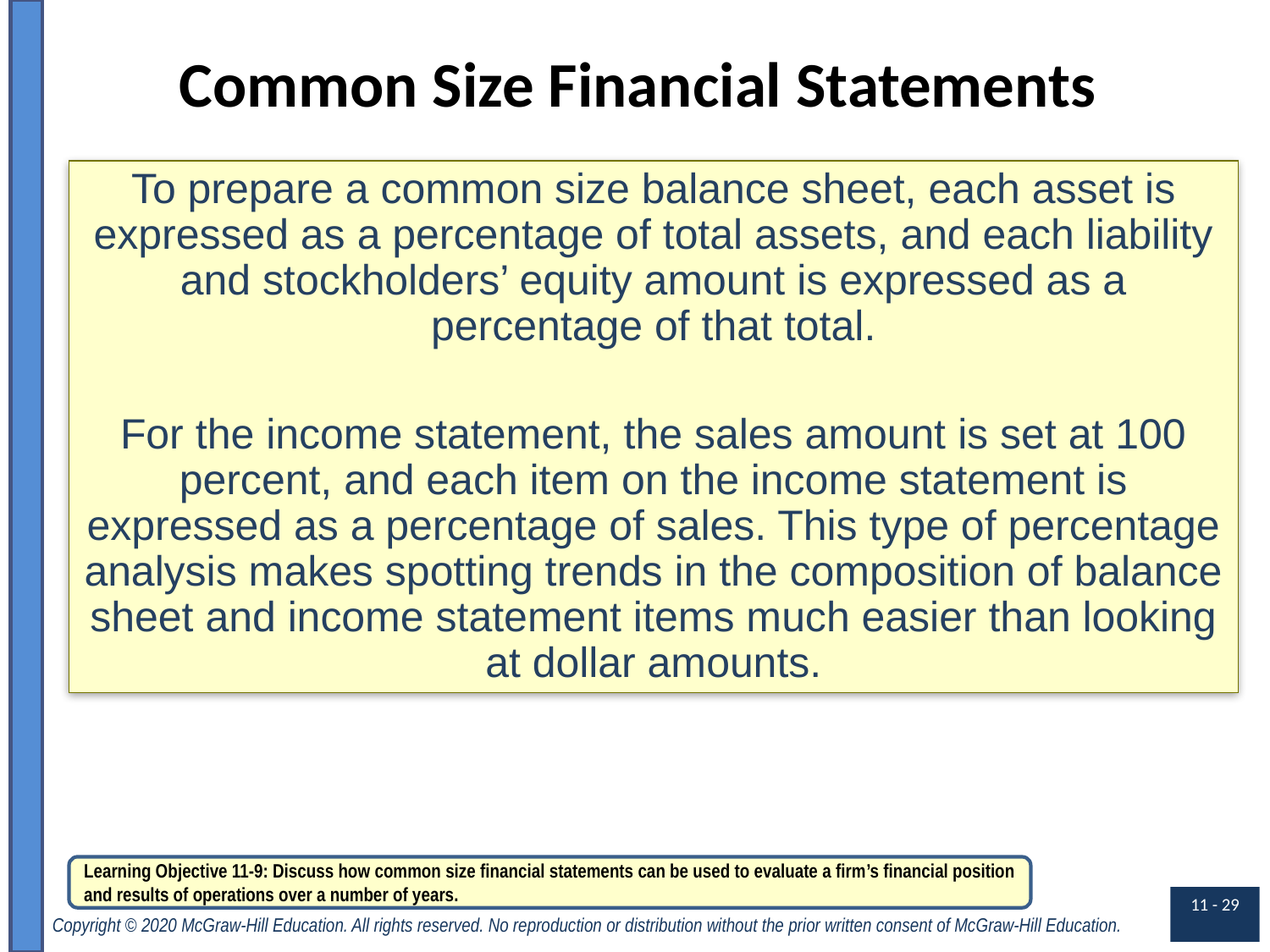

# Common Size Financial Statements
To prepare a common size balance sheet, each asset is expressed as a percentage of total assets, and each liability and stockholders’ equity amount is expressed as a percentage of that total.

For the income statement, the sales amount is set at 100 percent, and each item on the income statement is expressed as a percentage of sales. This type of percentage analysis makes spotting trends in the composition of balance sheet and income statement items much easier than looking at dollar amounts.
Learning Objective 11-9: Discuss how common size financial statements can be used to evaluate a firm’s financial position and results of operations over a number of years.